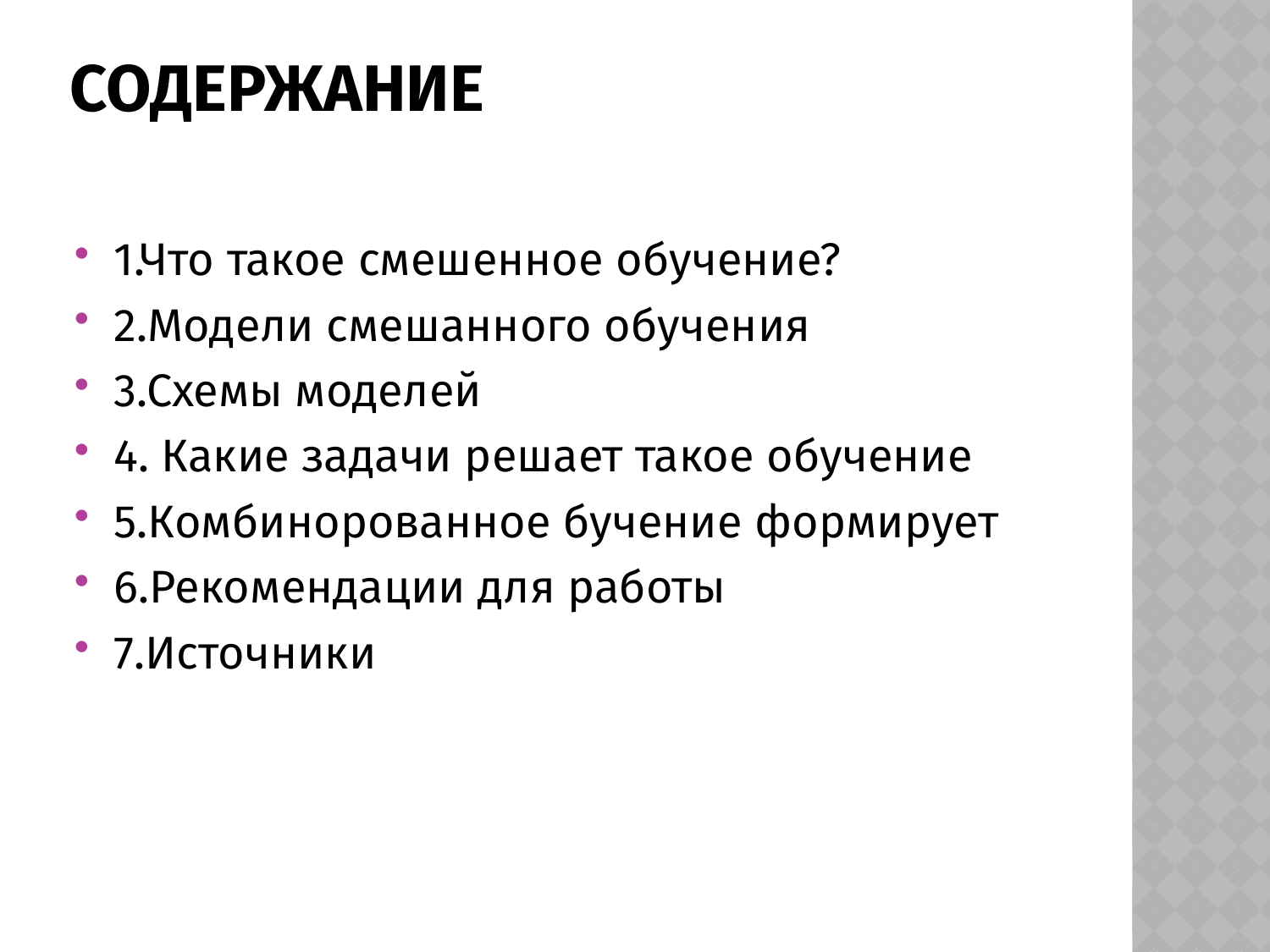

# Содержание
1.Что такое смешенное обучение?
2.Модели смешанного обучения
3.Схемы моделей
4. Какие задачи решает такое обучение
5.Комбинорованное бучение формирует
6.Рекомендации для работы
7.Источники